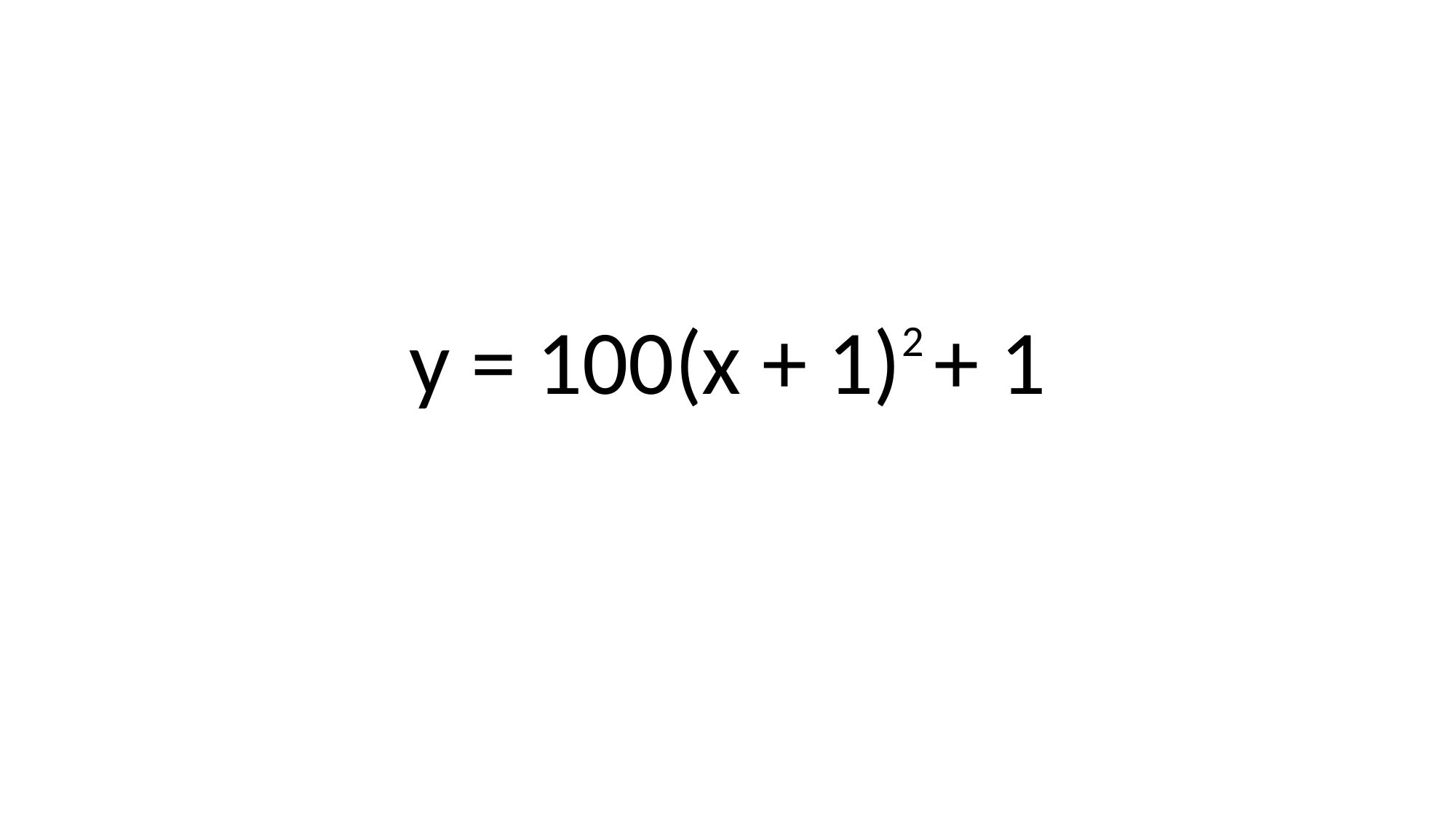

# y = 100(x + 1)2 + 1